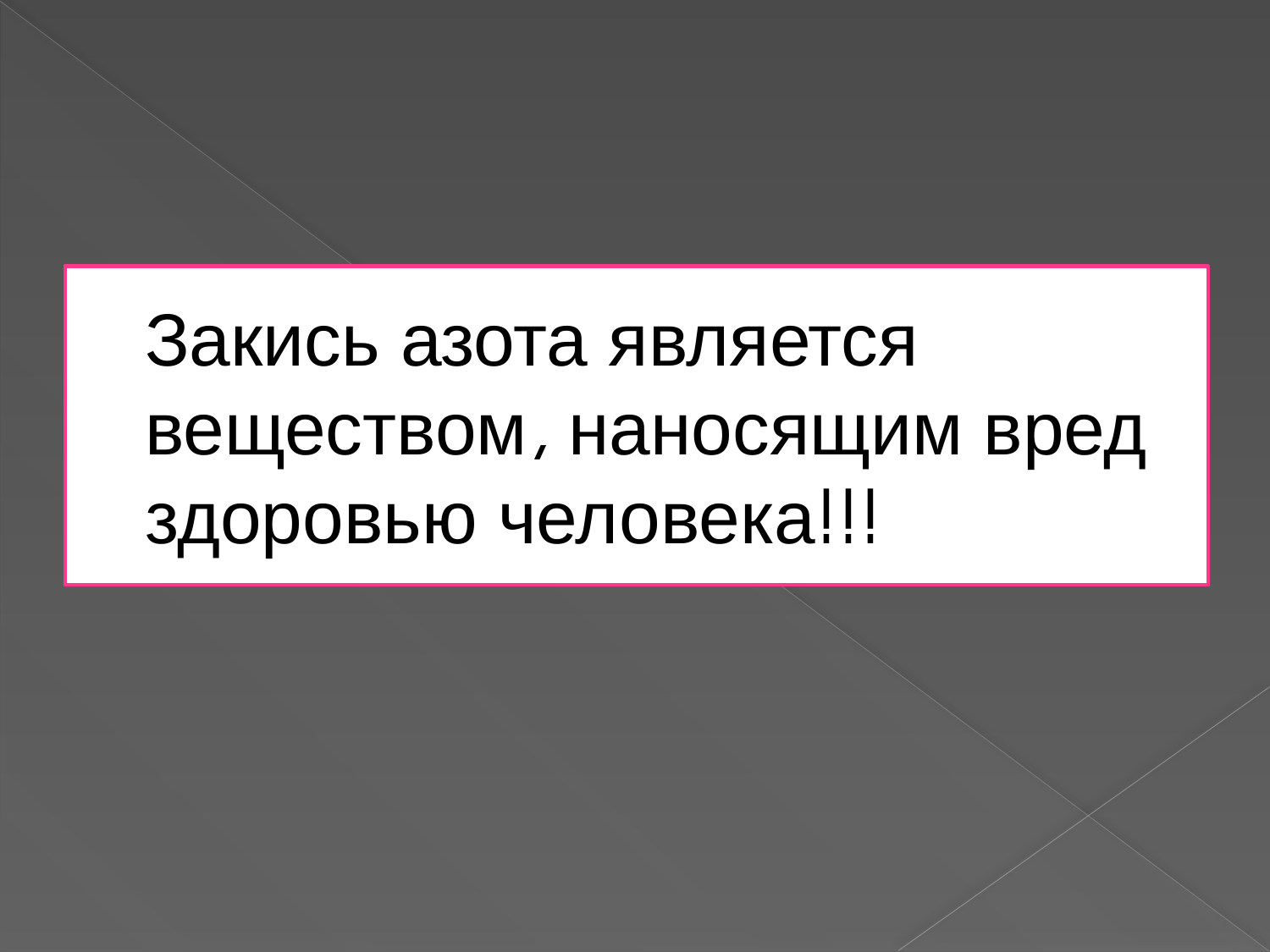

# Закись азота является веществом, наносящим вред здоровью человека!!!